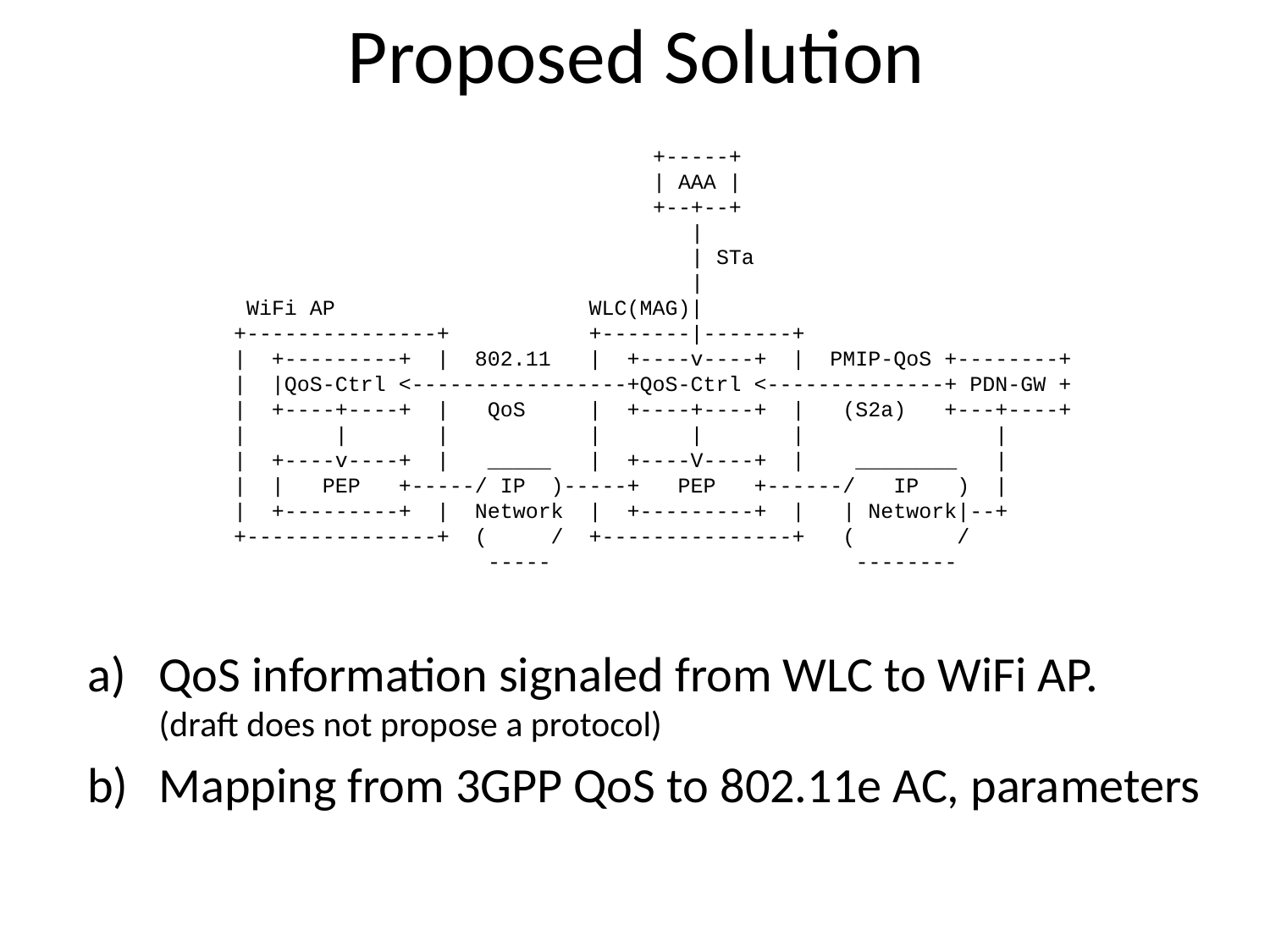

Proposed Solution
                                       +-----+
                                       | AAA |
                                       +--+--+
                                          |
                                          | STa
                                          |
       WiFi AP                    WLC(MAG)|
      +---------------+           +-------|-------+
      |  +---------+  |  802.11   |  +----v----+  |  PMIP-QoS +--------+
      |  |QoS-Ctrl <-----------------+QoS-Ctrl <--------------+ PDN-GW +
      |  +----+----+  |   QoS     |  +----+----+  |   (S2a)   +---+----+
      |       |       |           |       |       |               |
      |  +----v----+  |   _____   |  +----V----+  |    ________   |
      |  |   PEP   +-----/ IP  )-----+   PEP   +------/   IP   )  |
      |  +---------+  |  Network  |  +---------+  |   | Network|--+
      +---------------+  (     /  +---------------+   (        /
                          -----                        --------
QoS information signaled from WLC to WiFi AP.
(draft does not propose a protocol)
Mapping from 3GPP QoS to 802.11e AC, parameters